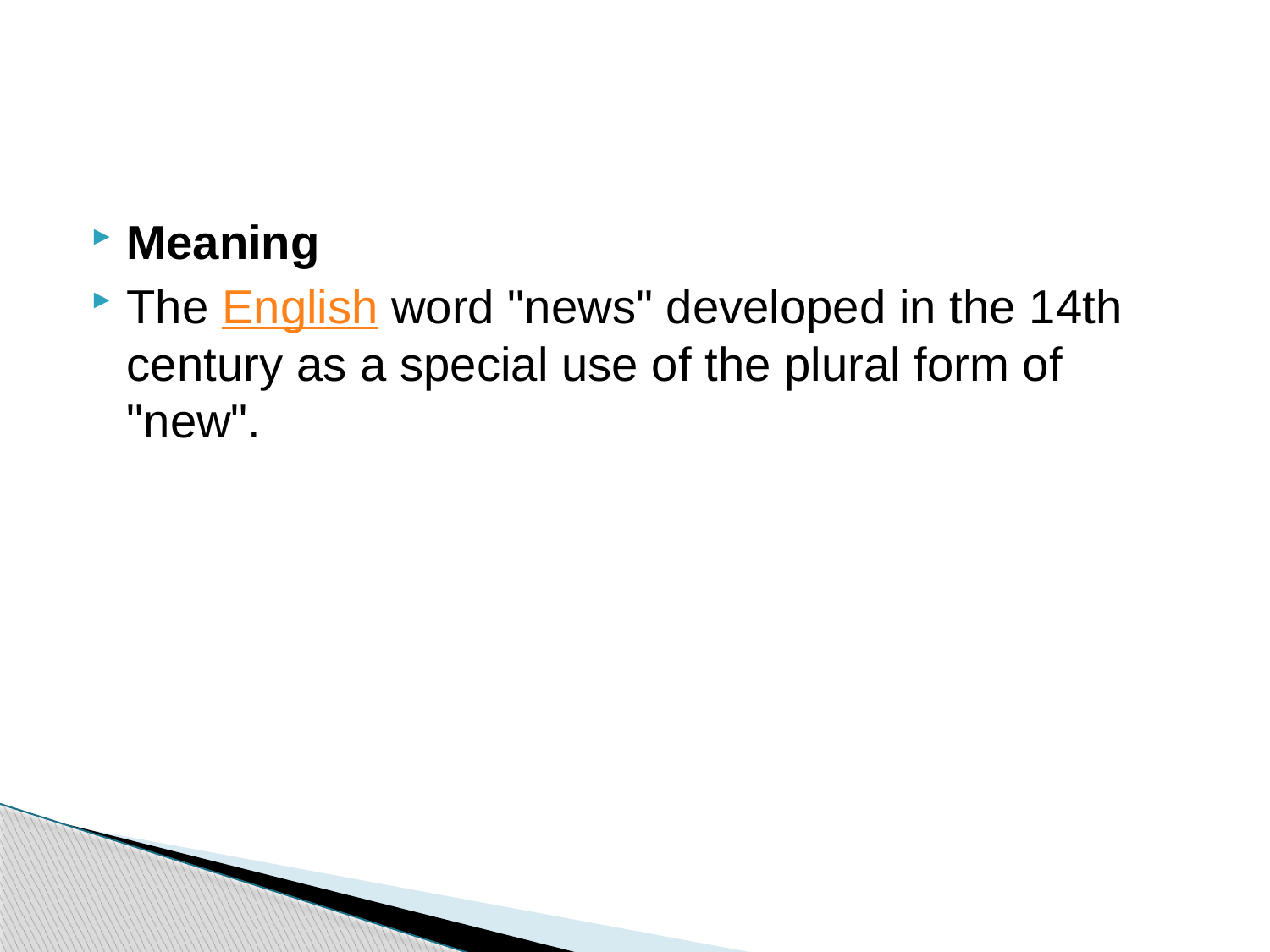

#
Meaning
The English word "news" developed in the 14th century as a special use of the plural form of "new".